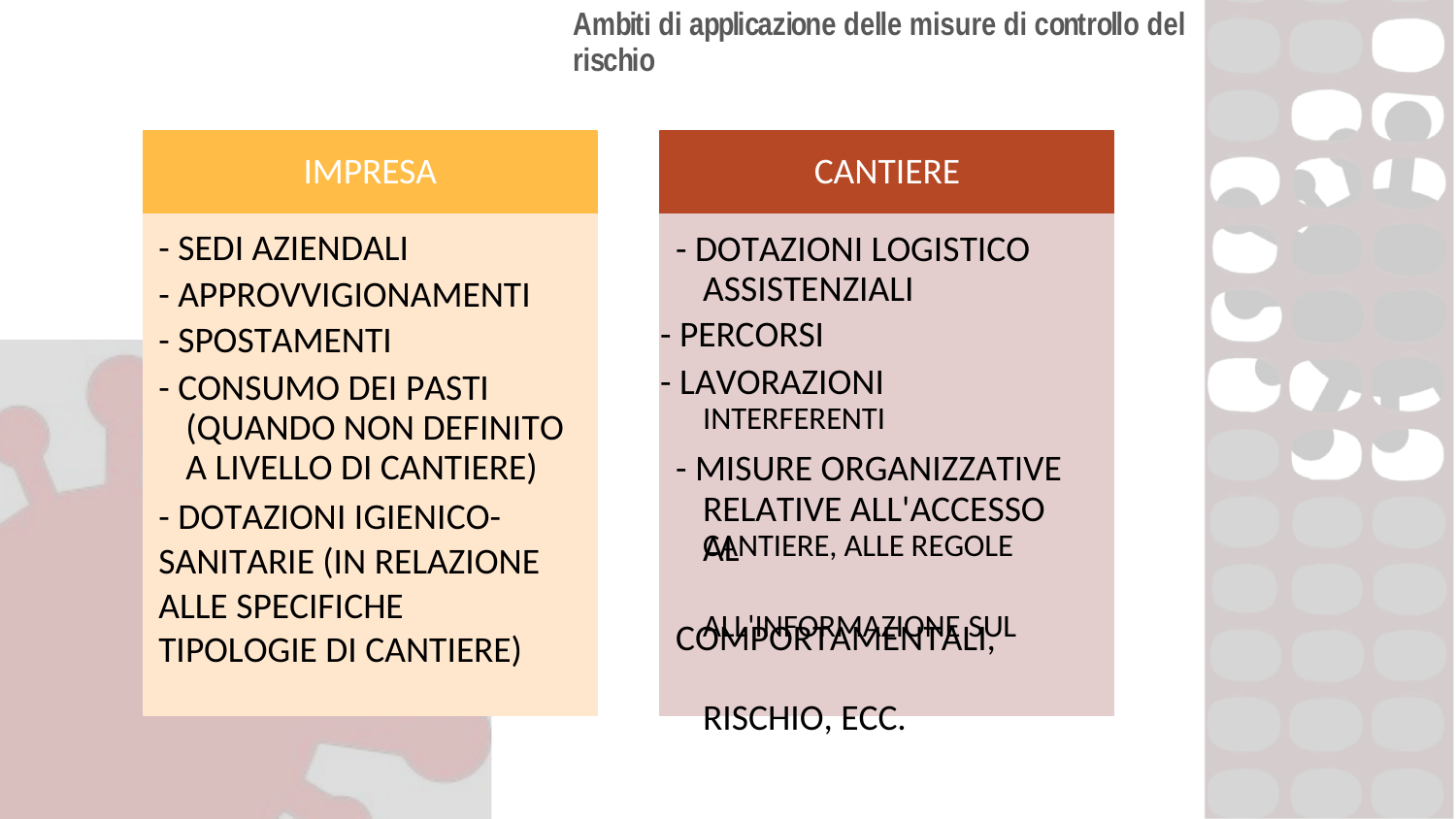

Ambiti di applicazione delle misure di controllo del rischio

IMPRESA

CANTIERE

- SEDI AZIENDALI
- APPROVVIGIONAMENTI
- SPOSTAMENTI
- CONSUMO DEI PASTI (QUANDO NON DEFINITO A LIVELLO DI CANTIERE)
- DOTAZIONI IGIENICO-
SANITARIE (IN RELAZIONE
ALLE SPECIFICHE
TIPOLOGIE DI CANTIERE)

- DOTAZIONI LOGISTICO ASSISTENZIALI
- PERCORSI
- LAVORAZIONI
- MISURE ORGANIZZATIVE RELATIVE ALL'ACCESSO AL
COMPORTAMENTALI, RISCHIO, ECC.

INTERFERENTI
CANTIERE, ALLE REGOLE
ALL'INFORMAZIONE SUL